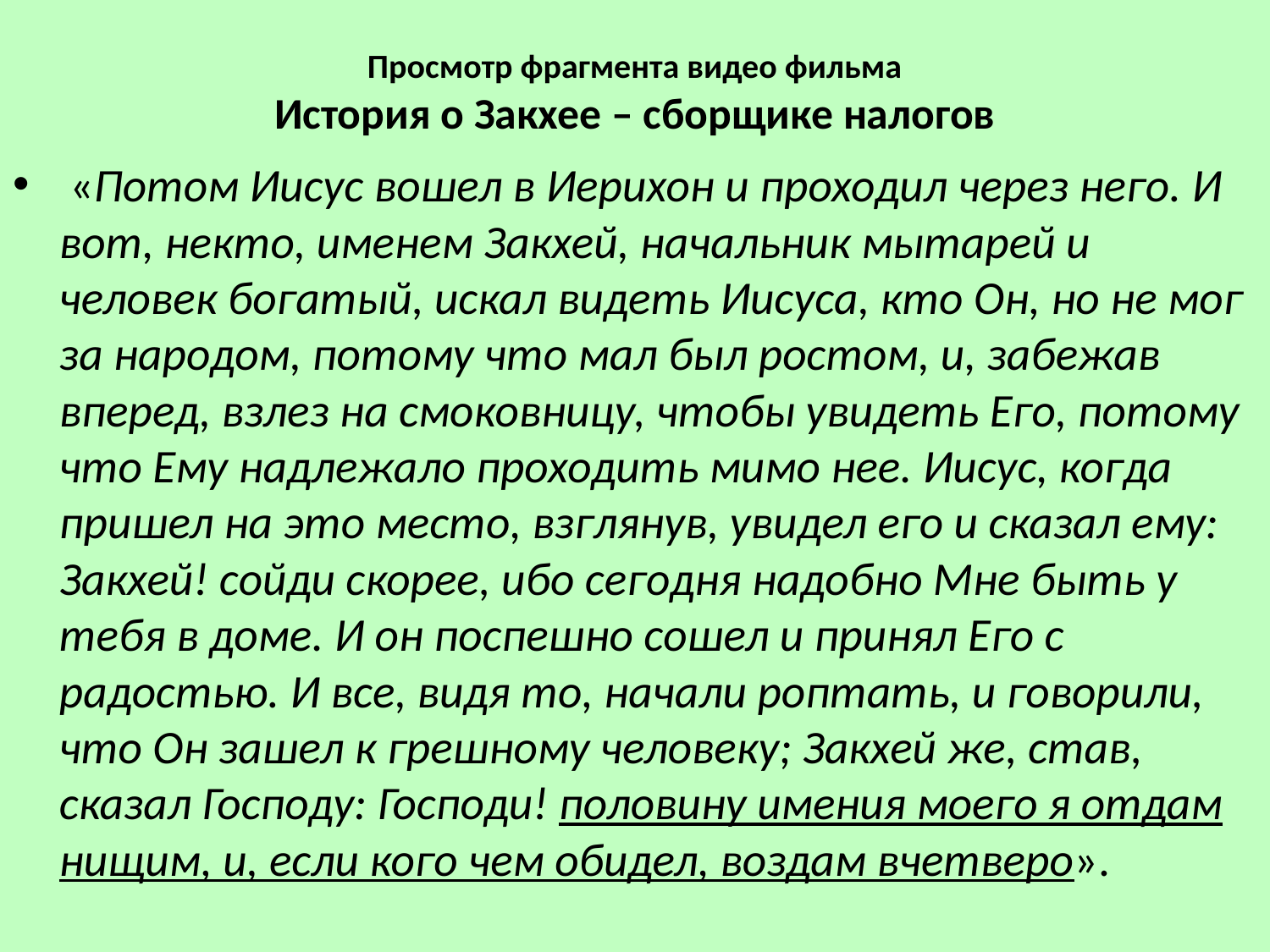

# Просмотр фрагмента видео фильма История о Закхее – сборщике налогов
 «Потом Иисус вошел в Иерихон и проходил через него. И вот, некто, именем Закхей, начальник мытарей и человек богатый, искал видеть Иисуса, кто Он, но не мог за народом, потому что мал был ростом, и, забежав вперед, взлез на смоковницу, чтобы увидеть Его, потому что Ему надлежало проходить мимо нее. Иисус, когда пришел на это место, взглянув, увидел его и сказал ему: Закхей! сойди скорее, ибо сегодня надобно Мне быть у тебя в доме. И он поспешно сошел и принял Его с радостью. И все, видя то, начали роптать, и говорили, что Он зашел к грешному человеку; Закхей же, став, сказал Господу: Господи! половину имения моего я отдам нищим, и, если кого чем обидел, воздам вчетверо».